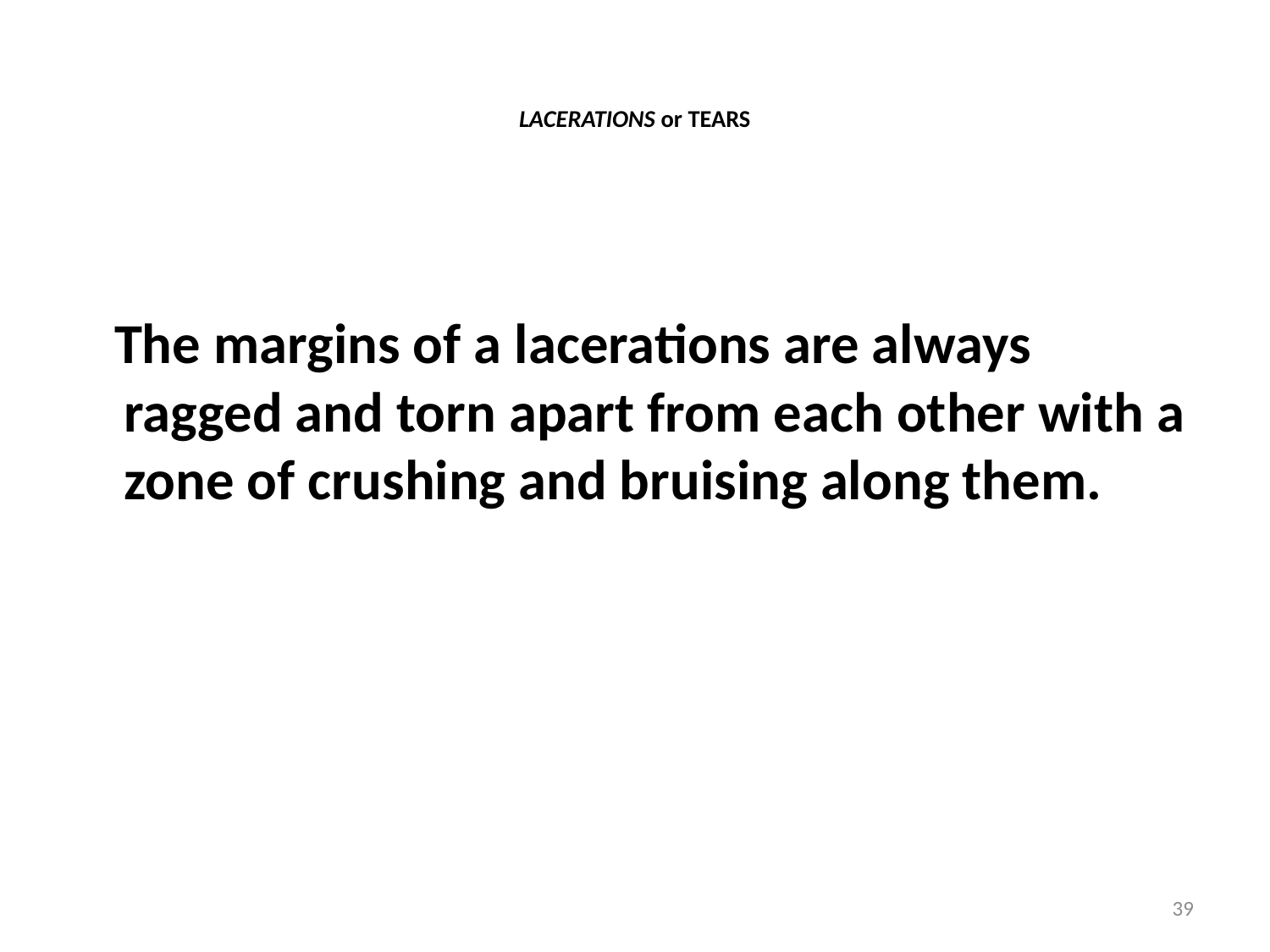

# LACERATIONS or TEARS

   The margins of a lacerations are always ragged and torn apart from each other with a zone of crushing and bruising along them.

39